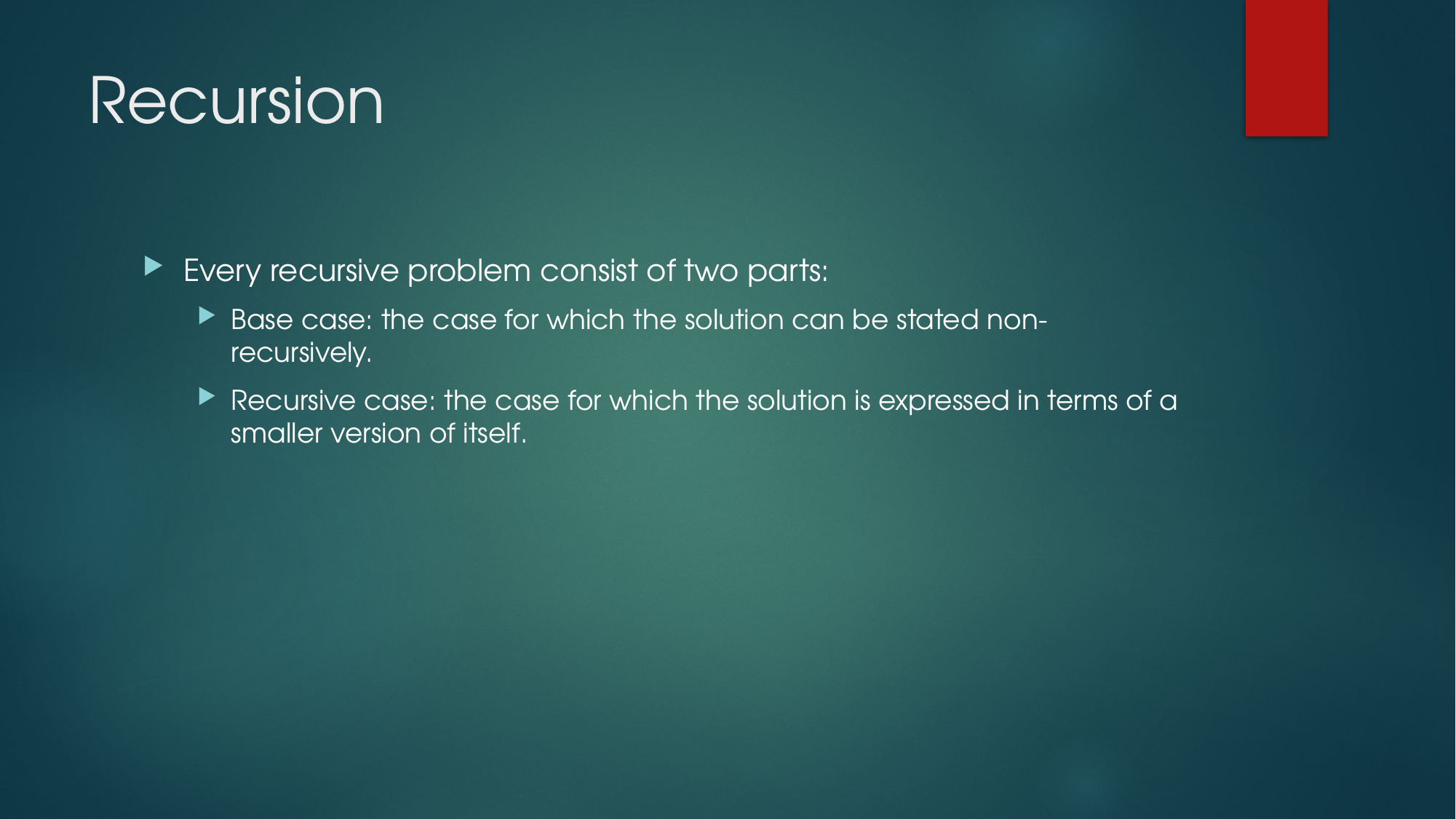

# Recursion
Every recursive problem consist of two parts:
Base case: the case for which the solution can be stated non-recursively.
Recursive case: the case for which the solution is expressed in terms of a smaller version of itself.